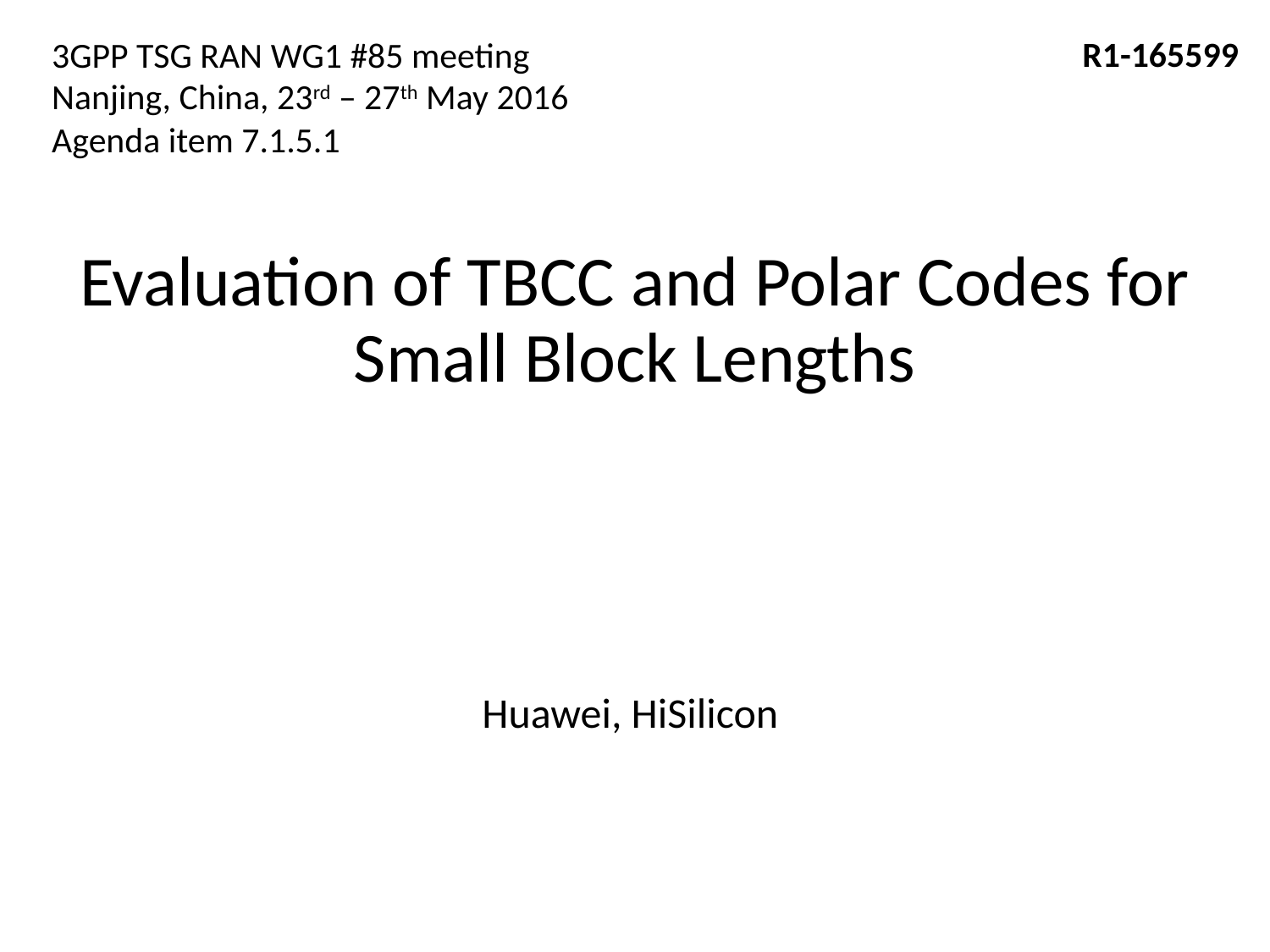

R1-165599
3GPP TSG RAN WG1 #85 meeting
Nanjing, China, 23rd – 27th May 2016
Agenda item 7.1.5.1
# Evaluation of TBCC and Polar Codes for Small Block Lengths
Huawei, HiSilicon